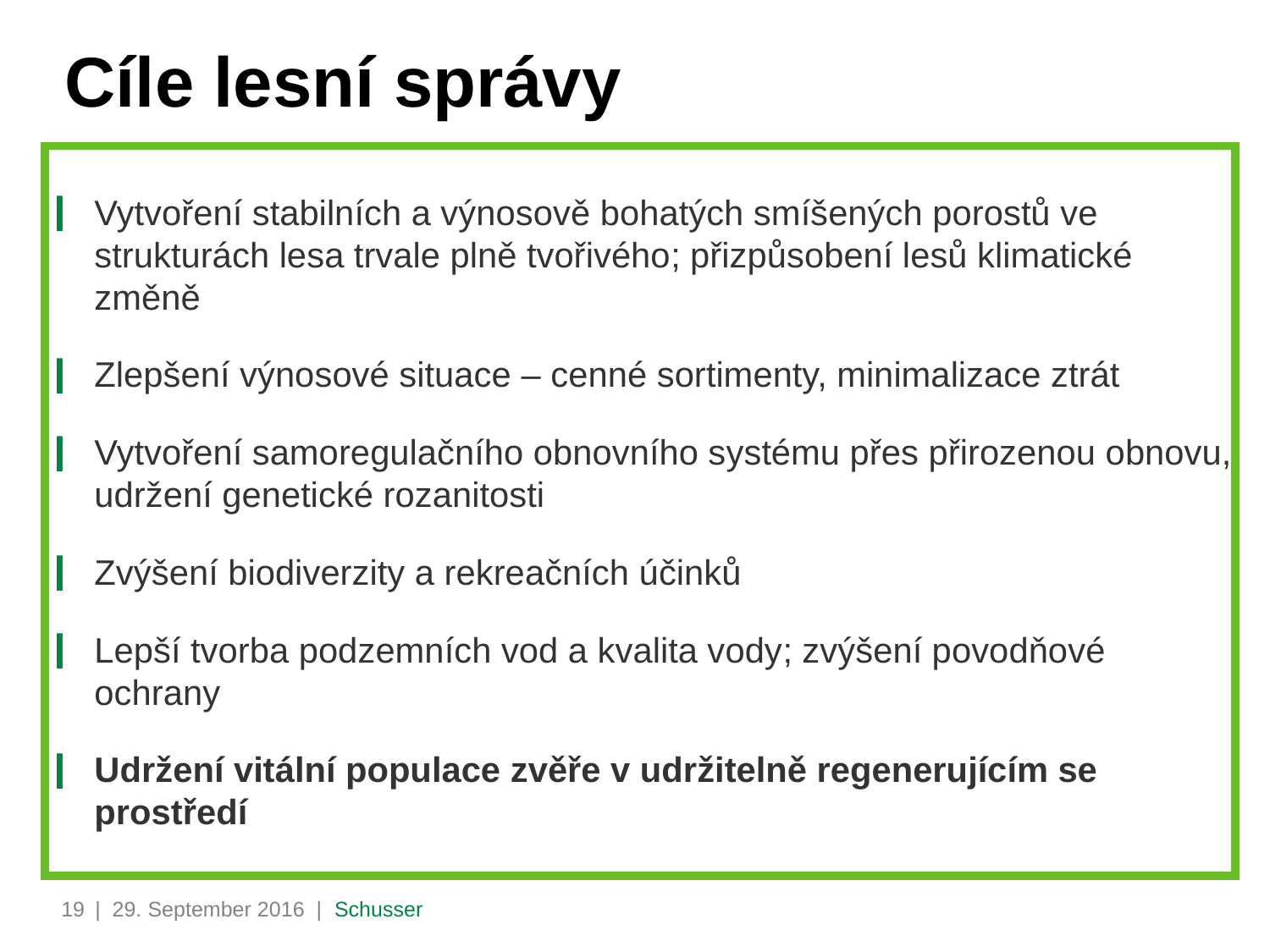

# Cíle lesní správy
Vytvoření stabilních a výnosově bohatých smíšených porostů ve strukturách lesa trvale plně tvořivého; přizpůsobení lesů klimatické změně
Zlepšení výnosové situace – cenné sortimenty, minimalizace ztrát
Vytvoření samoregulačního obnovního systému přes přirozenou obnovu, udržení genetické rozanitosti
Zvýšení biodiverzity a rekreačních účinků
Lepší tvorba podzemních vod a kvalita vody; zvýšení povodňové ochrany
Udržení vitální populace zvěře v udržitelně regenerujícím se prostředí
19
|  29. September 2016  |  Schusser